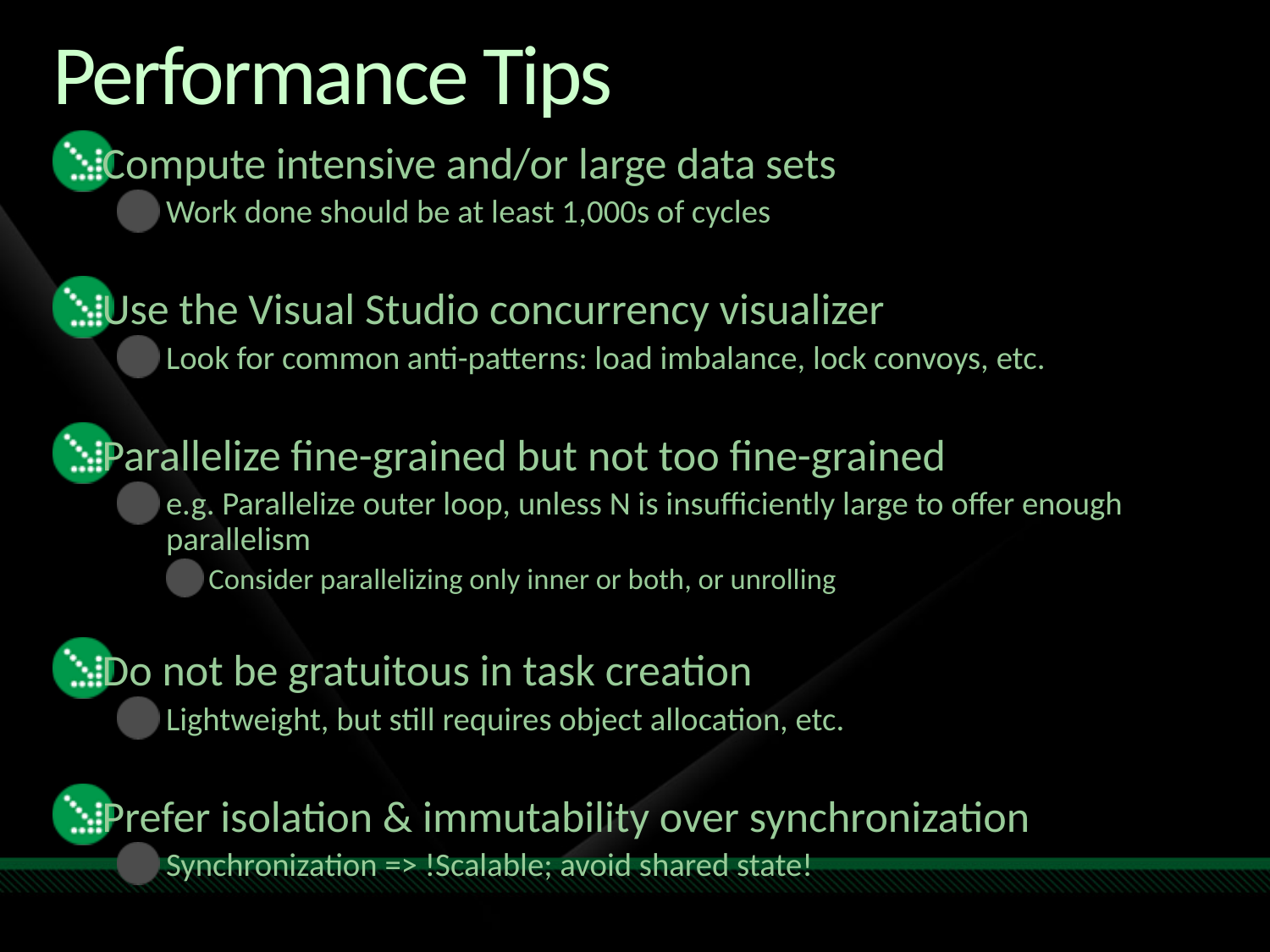

# Performance Tips
Compute intensive and/or large data sets
Work done should be at least 1,000s of cycles

Use the Visual Studio concurrency visualizer
Look for common anti-patterns: load imbalance, lock convoys, etc.

Parallelize fine-grained but not too fine-grained
e.g. Parallelize outer loop, unless N is insufficiently large to offer enough parallelism
Consider parallelizing only inner or both, or unrolling

Do not be gratuitous in task creation
Lightweight, but still requires object allocation, etc.

Prefer isolation & immutability over synchronization
Synchronization => !Scalable; avoid shared state!